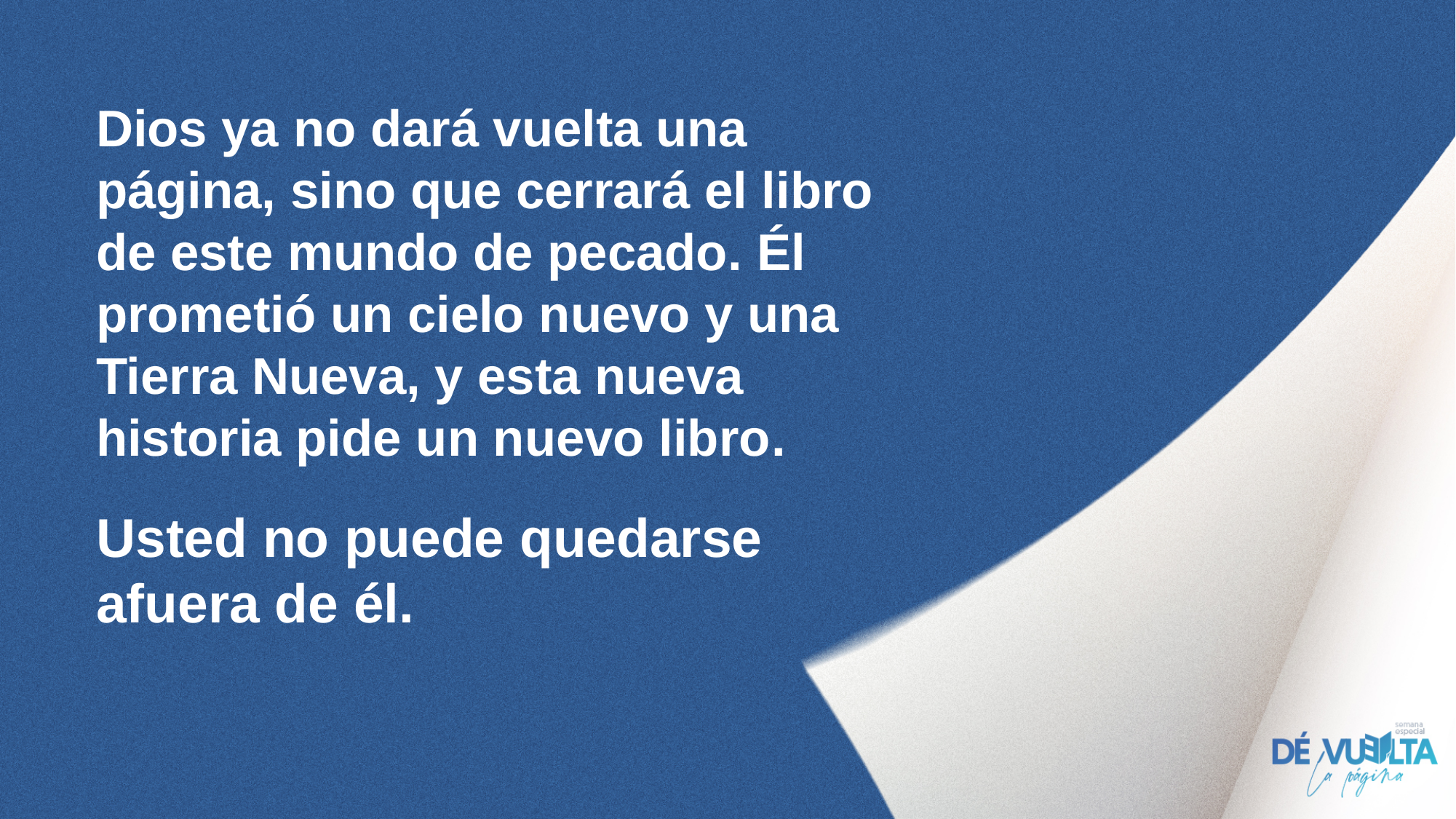

Dios ya no dará vuelta una página, sino que cerrará el libro de este mundo de pecado. Él prometió un cielo nuevo y una Tierra Nueva, y esta nueva historia pide un nuevo libro.
Usted no puede quedarse afuera de él.